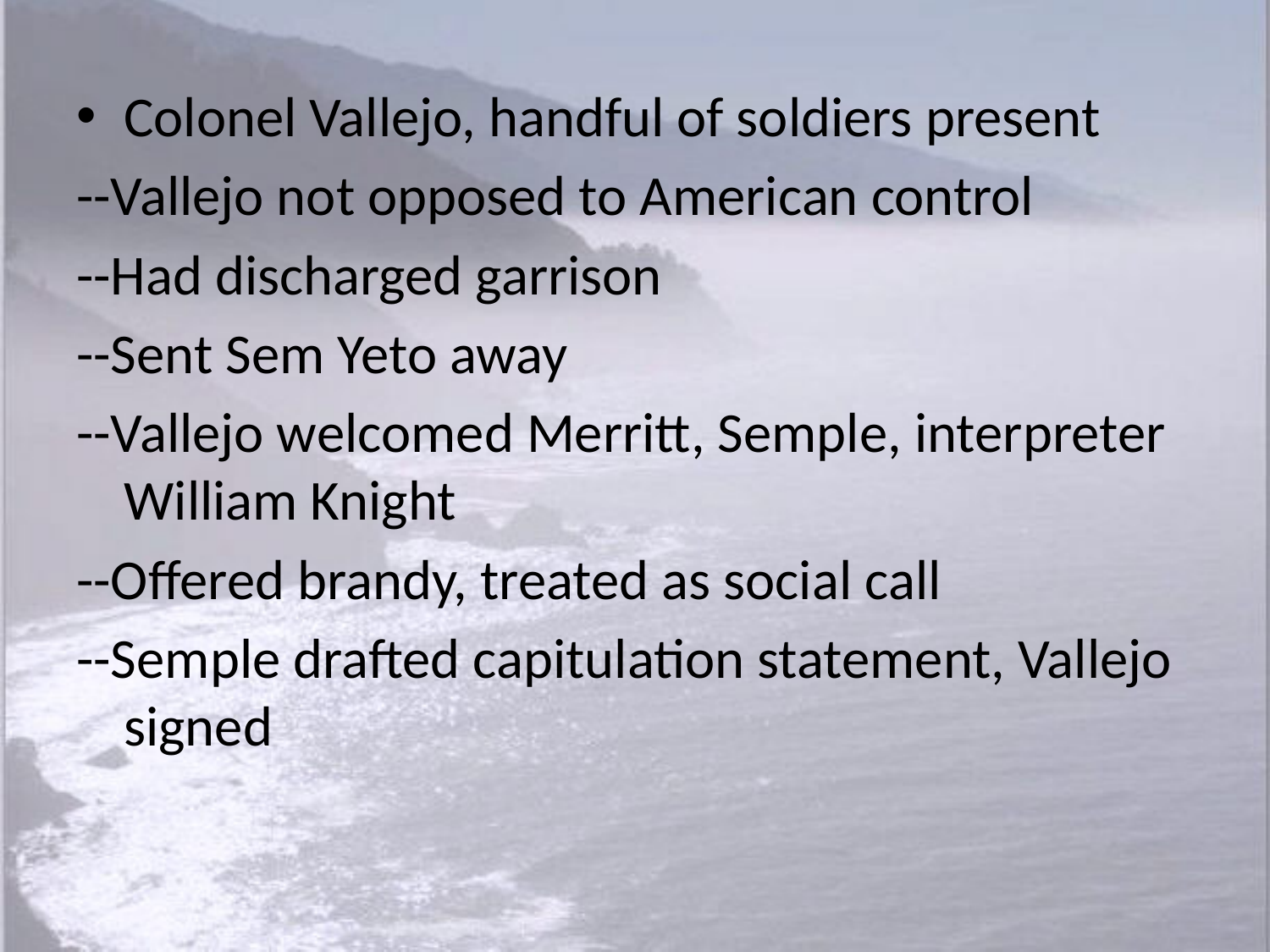

Colonel Vallejo, handful of soldiers present
--Vallejo not opposed to American control
--Had discharged garrison
--Sent Sem Yeto away
--Vallejo welcomed Merritt, Semple, interpreter William Knight
--Offered brandy, treated as social call
--Semple drafted capitulation statement, Vallejo signed